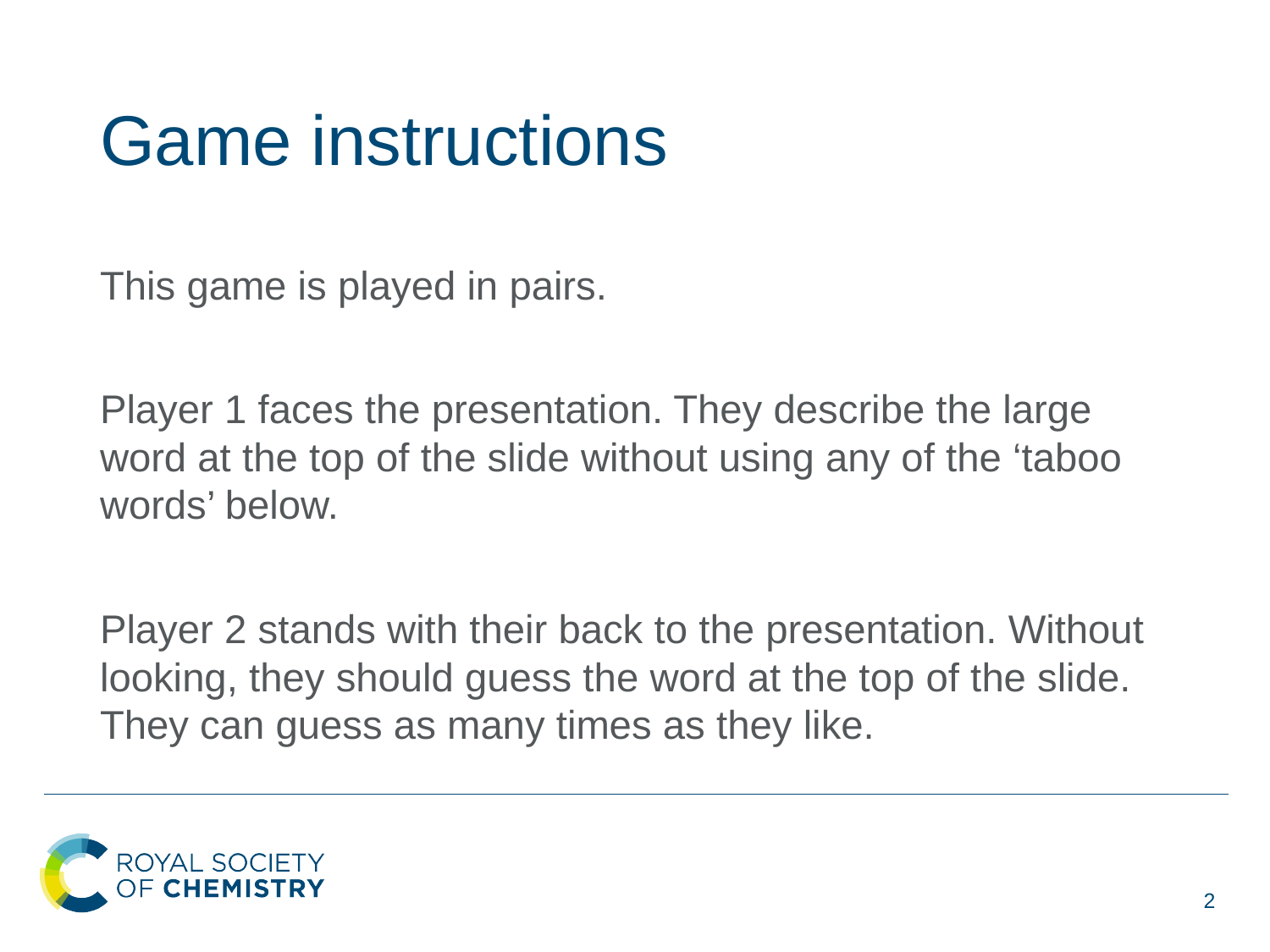

# Game instructions
This game is played in pairs.

Player 1 faces the presentation. They describe the large word at the top of the slide without using any of the ‘taboo words’ below.

Player 2 stands with their back to the presentation. Without looking, they should guess the word at the top of the slide. They can guess as many times as they like.
2